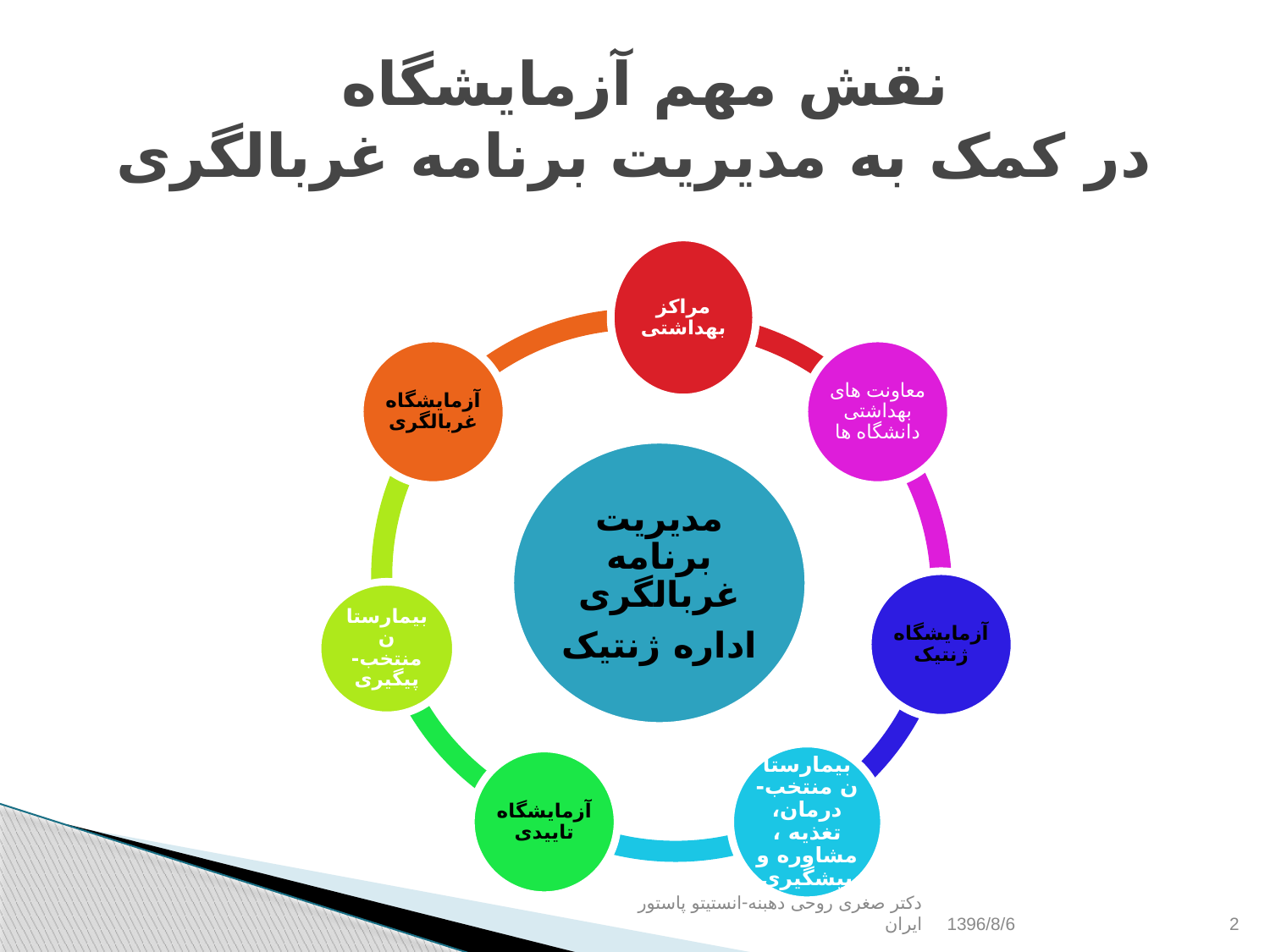

# نقش مهم آزمایشگاه در کمک به مدیریت برنامه غربالگری
مدیریت برنامه غربالگری
اداره ژنتیک
مراکز بهداشتی
معاونت های بهداشتی دانشگاه ها
آزمایشگاه ژنتیک
بیمارستان منتخب- درمان، تغذیه ، مشاوره و پیشگیری
آزمایشگاه تاییدی
بیمارستان منتخب-پیگیری
آزمایشگاه غربالگری
دکتر صغری روحی دهبنه-انستیتو پاستور ایران
1396/8/6
2